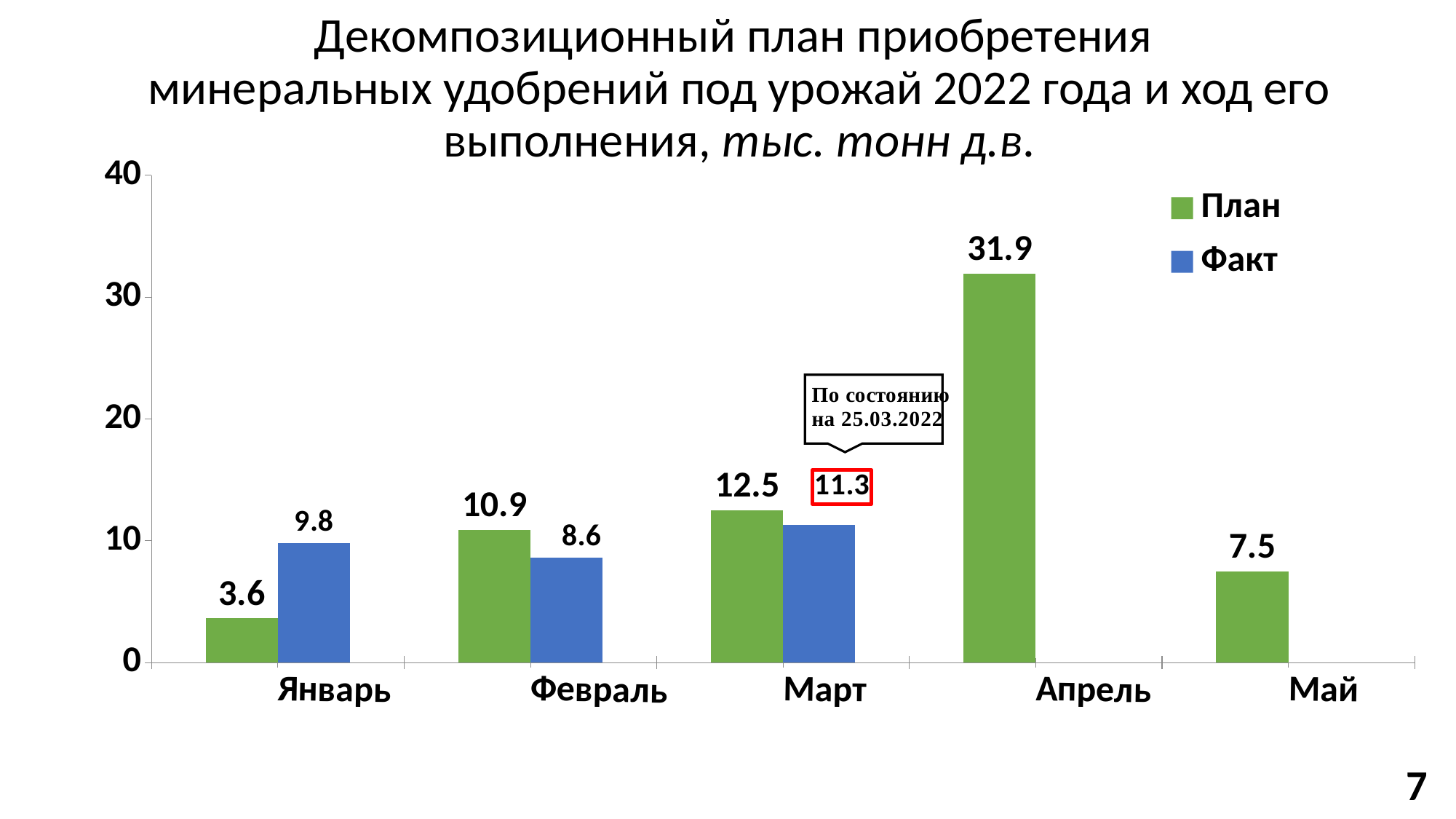

# Декомпозиционный план приобретения минеральных удобрений под урожай 2022 года и ход его выполнения, тыс. тонн д.в.

### Chart

| Category | План | Факт |
|---|---|---|
| Январь | 3.64 | 9.8 |
| Февраль | 10.9 | 8.6 |
| Март | 12.5 | 11.3 |
| Апрель | 31.9 | None |
| Май | 7.5 | None |

7